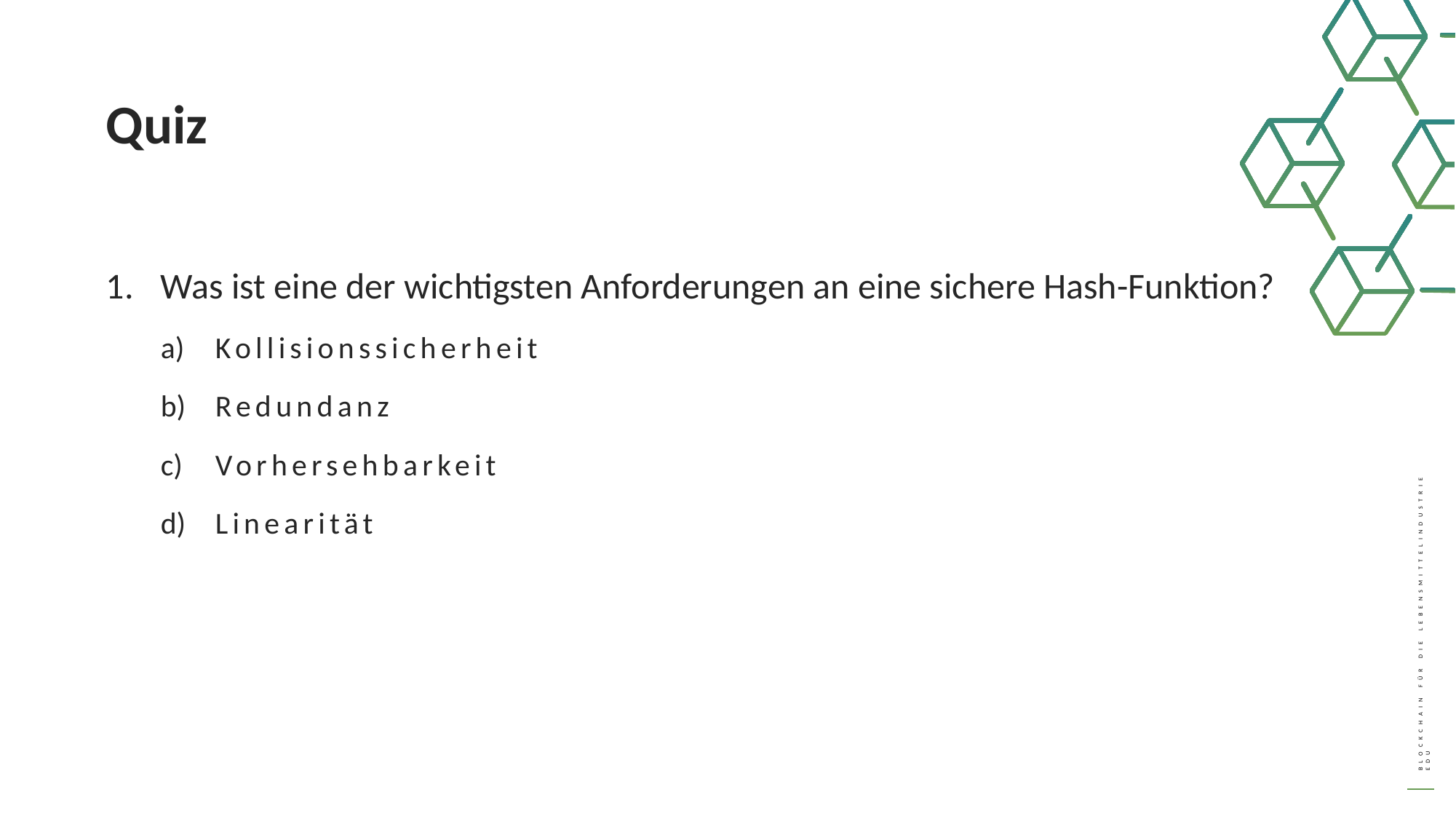

Quiz
Was ist eine der wichtigsten Anforderungen an eine sichere Hash-Funktion?
Kollisionssicherheit
Redundanz
Vorhersehbarkeit
Linearität